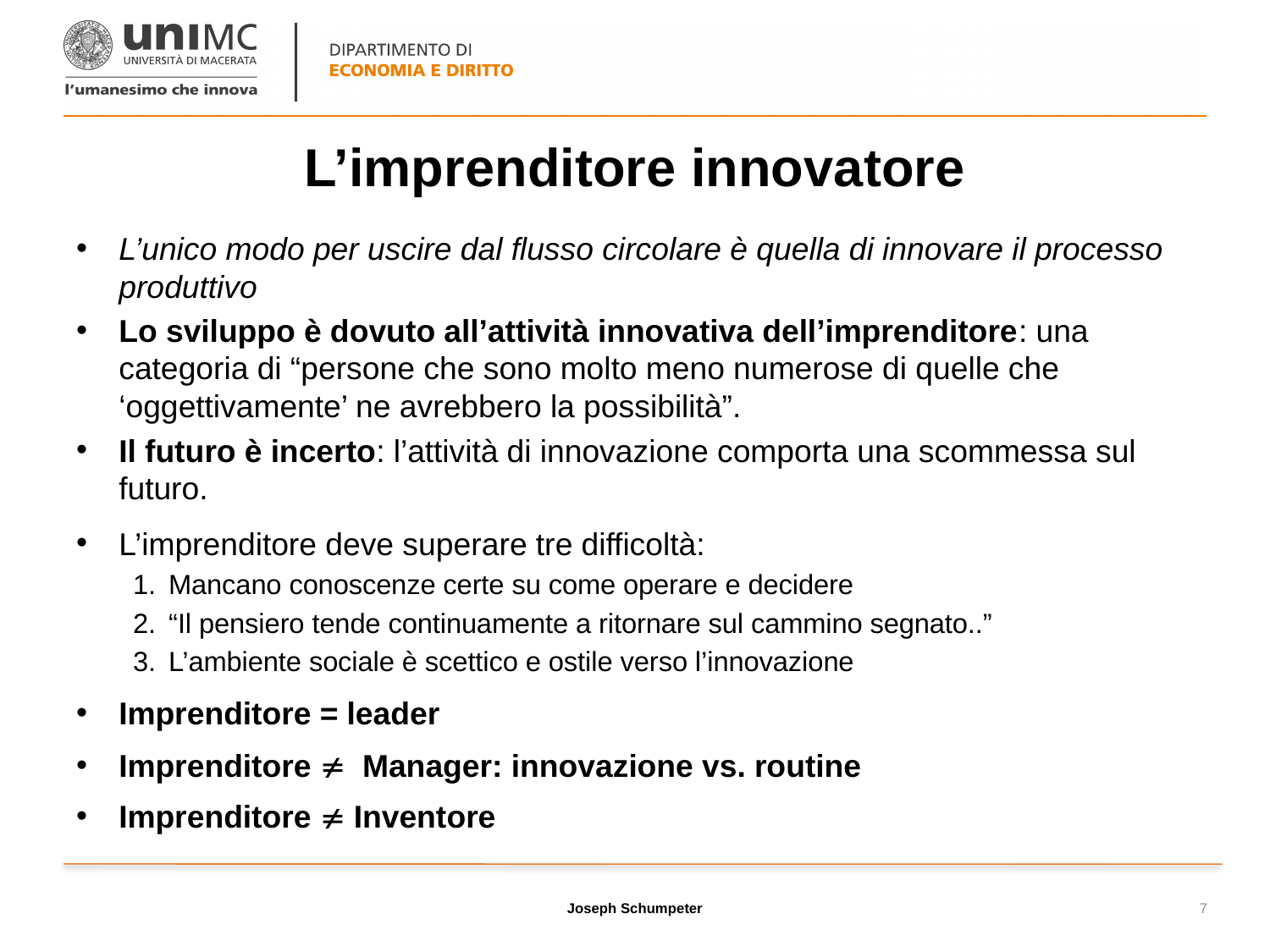

# L’imprenditore innovatore
L’unico modo per uscire dal flusso circolare è quella di innovare il processo produttivo
Lo sviluppo è dovuto all’attività innovativa dell’imprenditore: una categoria di “persone che sono molto meno numerose di quelle che ‘oggettivamente’ ne avrebbero la possibilità”.
Il futuro è incerto: l’attività di innovazione comporta una scommessa sul futuro.

L’imprenditore deve superare tre difficoltà:
Mancano conoscenze certe su come operare e decidere
“Il pensiero tende continuamente a ritornare sul cammino segnato..”
L’ambiente sociale è scettico e ostile verso l’innovazione

Imprenditore = leader

Imprenditore ≠  Manager: innovazione vs. routine

Imprenditore ≠ Inventore

Joseph Schumpeter
7